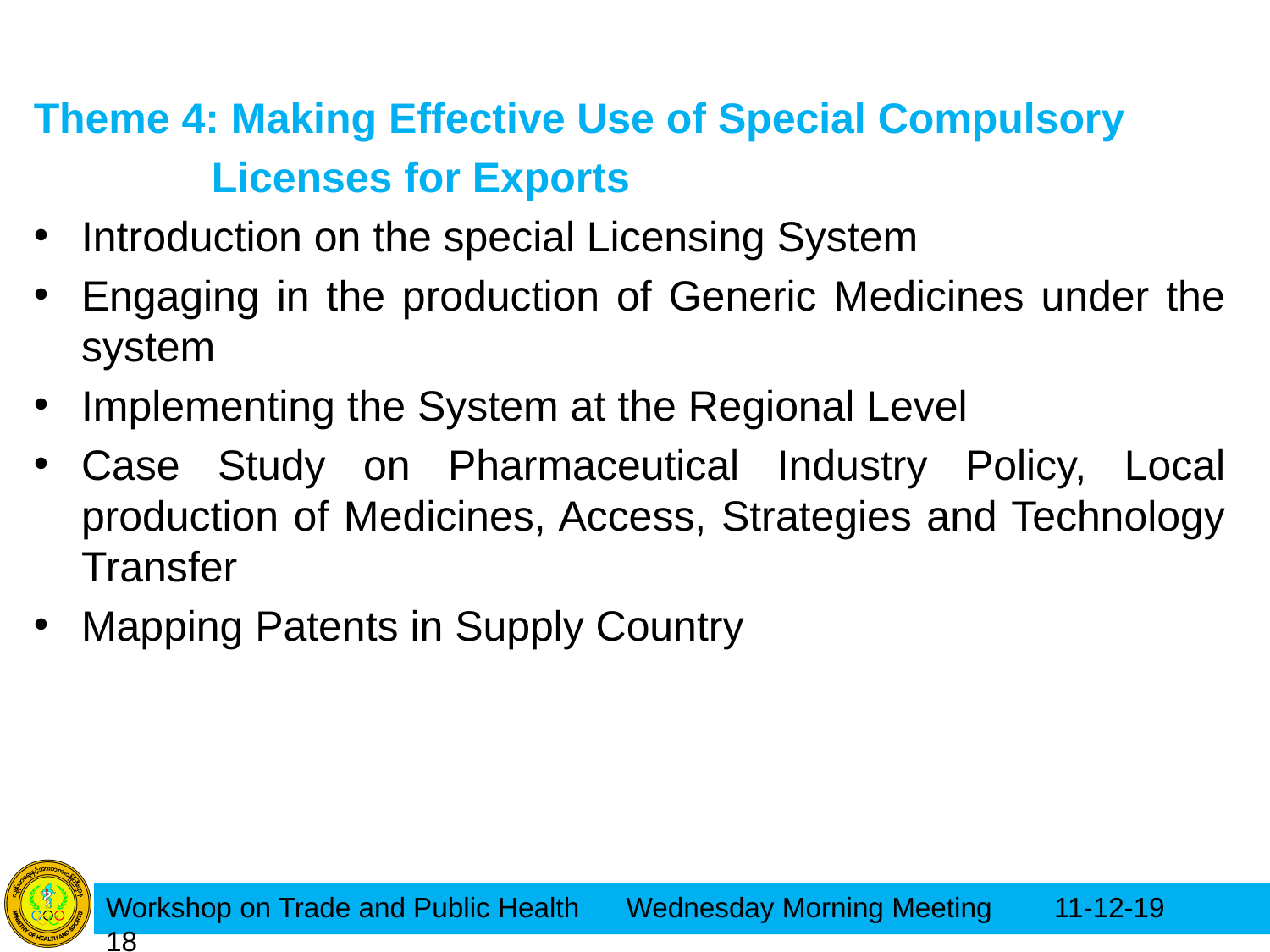

Theme 4: Making Effective Use of Special Compulsory
               Licenses for Exports
Introduction on the special Licensing System
Engaging in the production of Generic Medicines under the system
Implementing the System at the Regional Level
Case Study on Pharmaceutical Industry Policy, Local production of Medicines, Access, Strategies and Technology Transfer
Mapping Patents in Supply Country